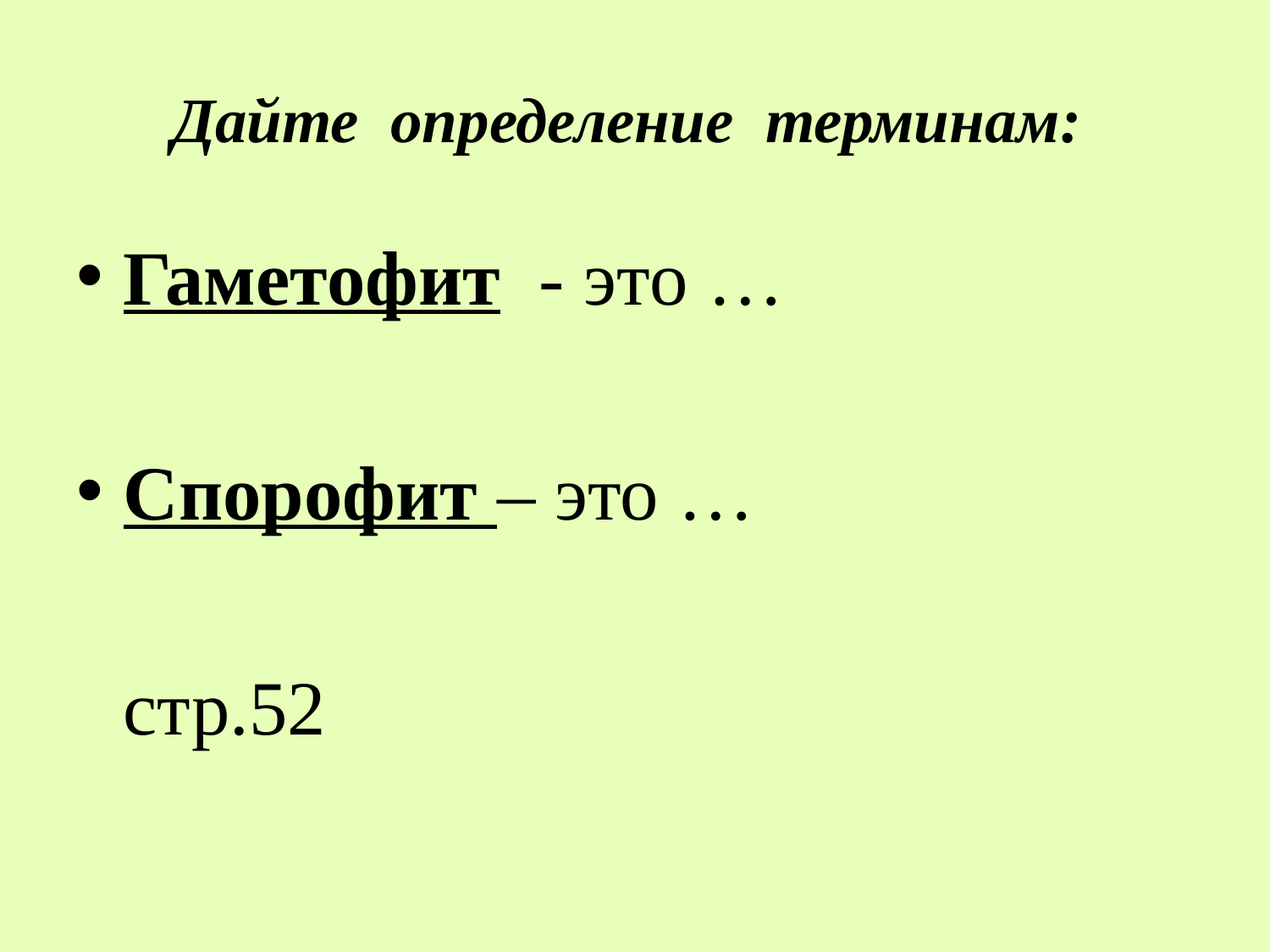

# Дайте  определение  терминам:
Гаметофит  - это …

Спорофит – это …

 								стр.52